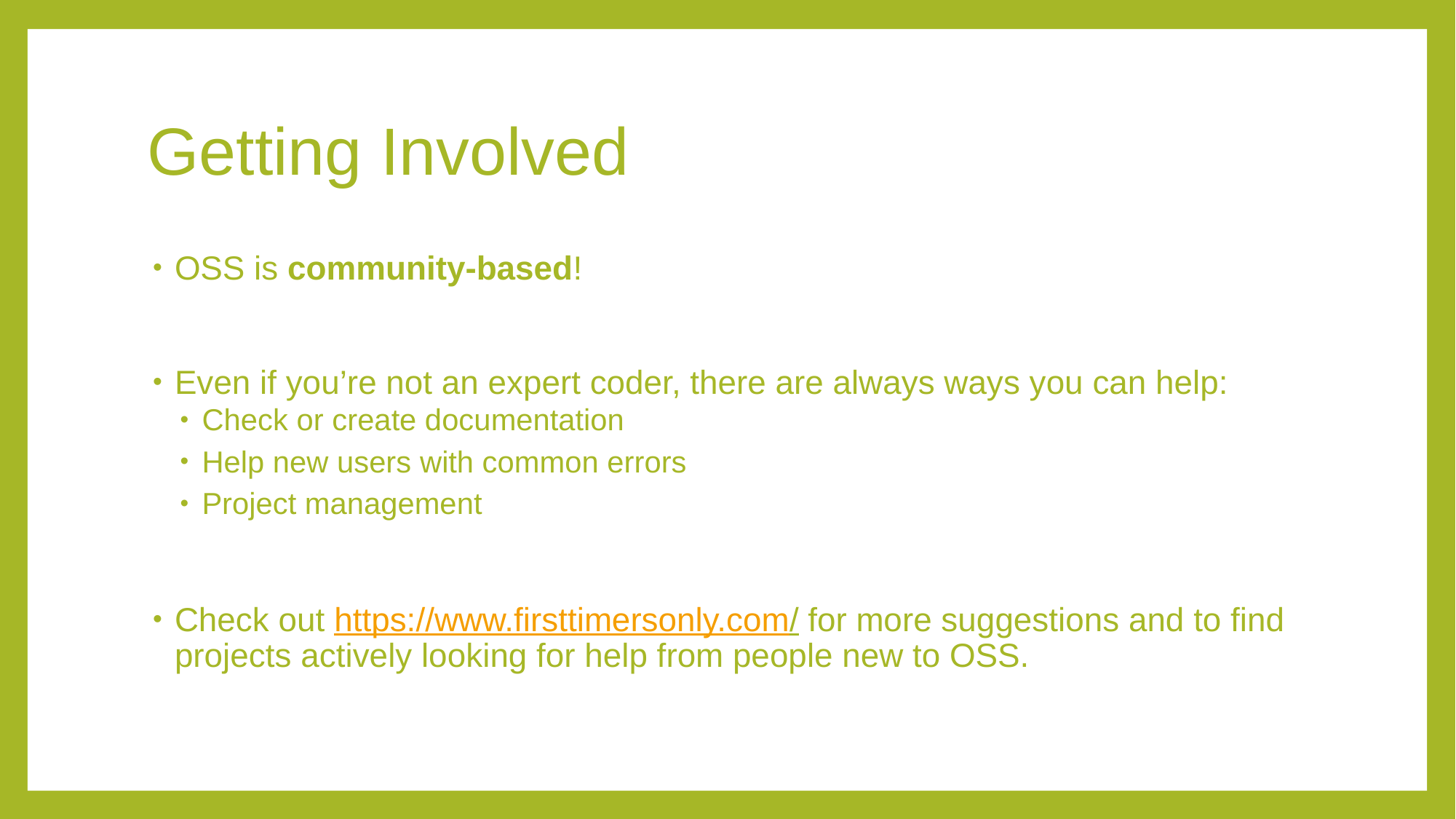

# Getting Involved
OSS is community-based!

Even if you’re not an expert coder, there are always ways you can help:
Check or create documentation
Help new users with common errors
Project management

Check out https://www.firsttimersonly.com/ for more suggestions and to find projects actively looking for help from people new to OSS.